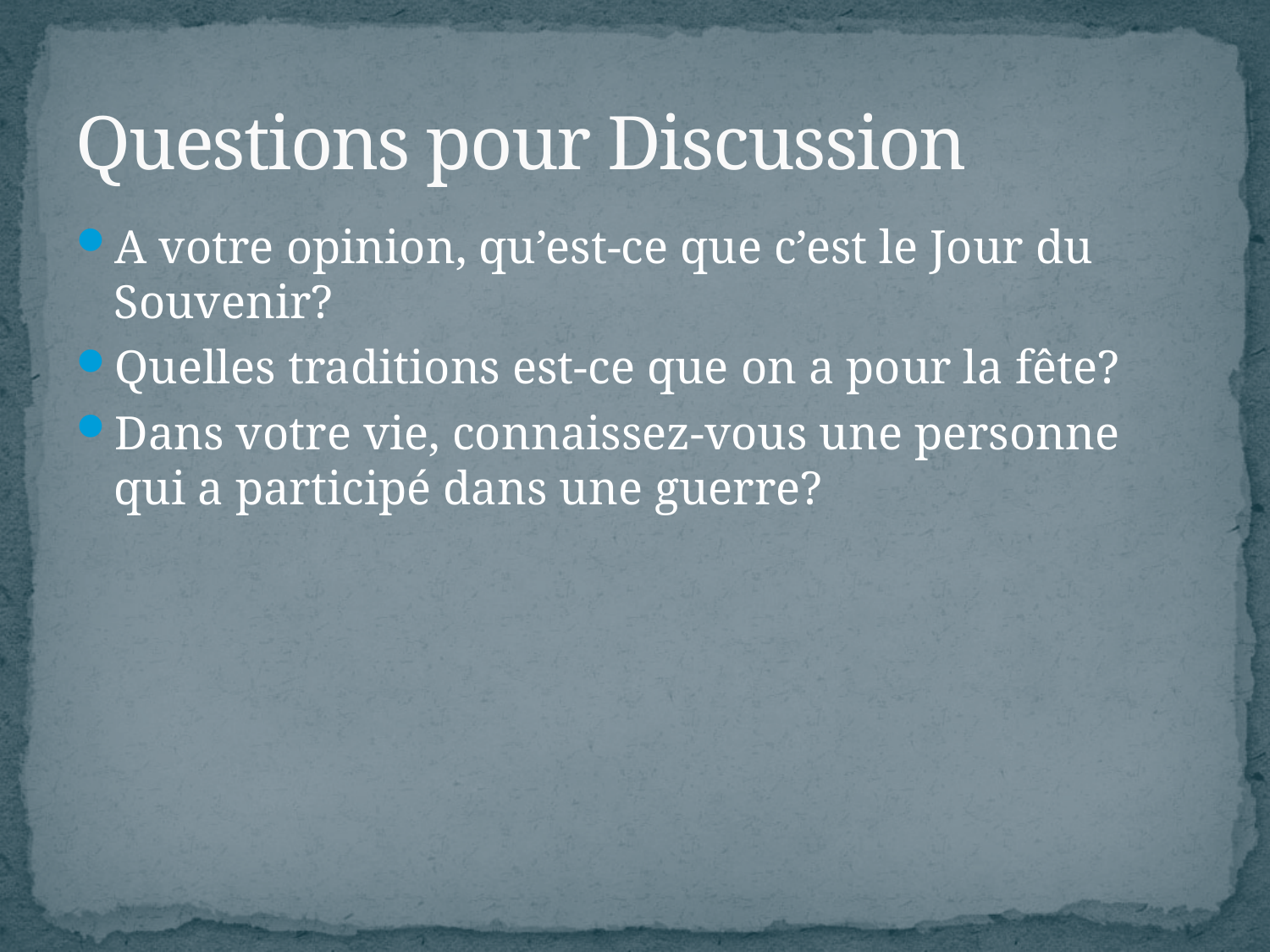

# Questions pour Discussion
A votre opinion, qu’est-ce que c’est le Jour du Souvenir?
Quelles traditions est-ce que on a pour la fête?
Dans votre vie, connaissez-vous une personne qui a participé dans une guerre?